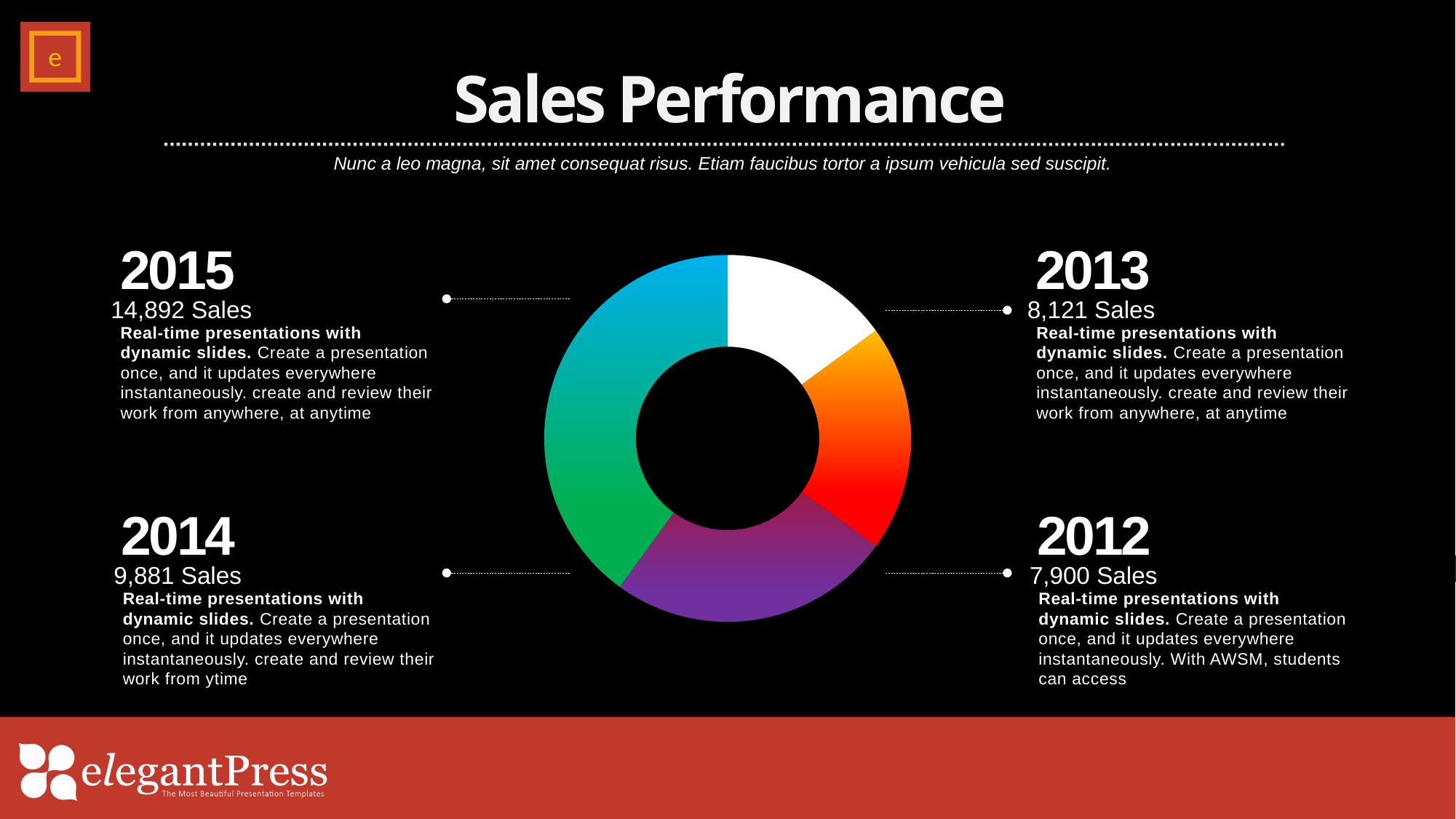

Sales Performance

Nunc a leo magna, sit amet consequat risus. Etiam faucibus tortor a ipsum vehicula sed suscipit.
2015
2013

### Chart

| Category | Sales |
|---|---|
| 1st Qtr | 15.0 |
| 2nd Qtr | 20.0 |
| 3rd Qtr | 25.0 |
| 4th Qtr | 40.0 |
14,892 Sales
8,121 Sales
Real-time presentations with dynamic slides. Create a presentation once, and it updates everywhere instantaneously. create and review their work from anywhere, at anytime
Real-time presentations with dynamic slides. Create a presentation once, and it updates everywhere instantaneously. create and review their work from anywhere, at anytime
2014
2012
9,881 Sales
7,900 Sales
Real-time presentations with dynamic slides. Create a presentation once, and it updates everywhere instantaneously. create and review their work from ytime
Real-time presentations with dynamic slides. Create a presentation once, and it updates everywhere instantaneously. With AWSM, students can access